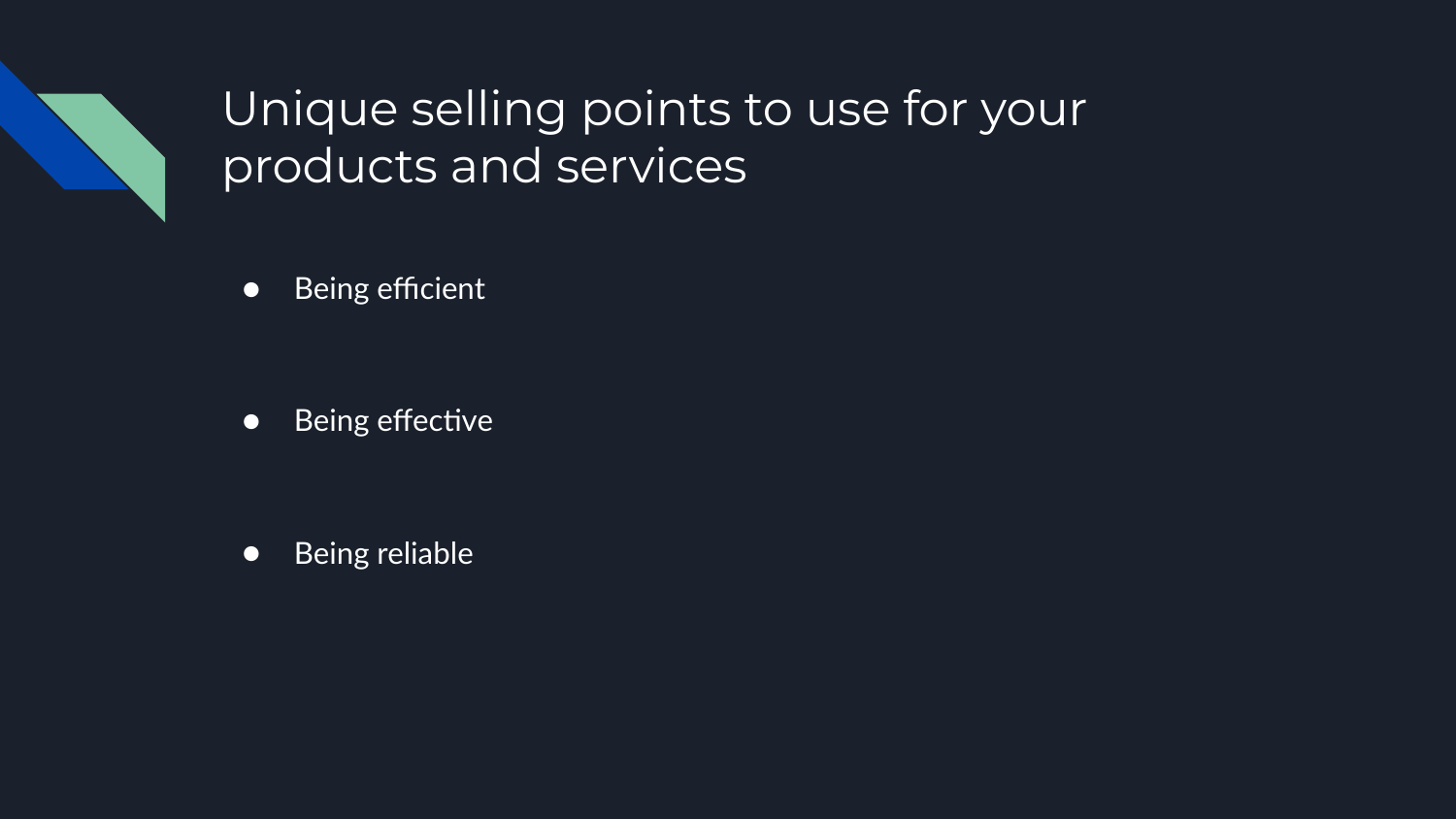

# Unique selling points to use for your products and services
Being efficient

Being effective

Being reliable